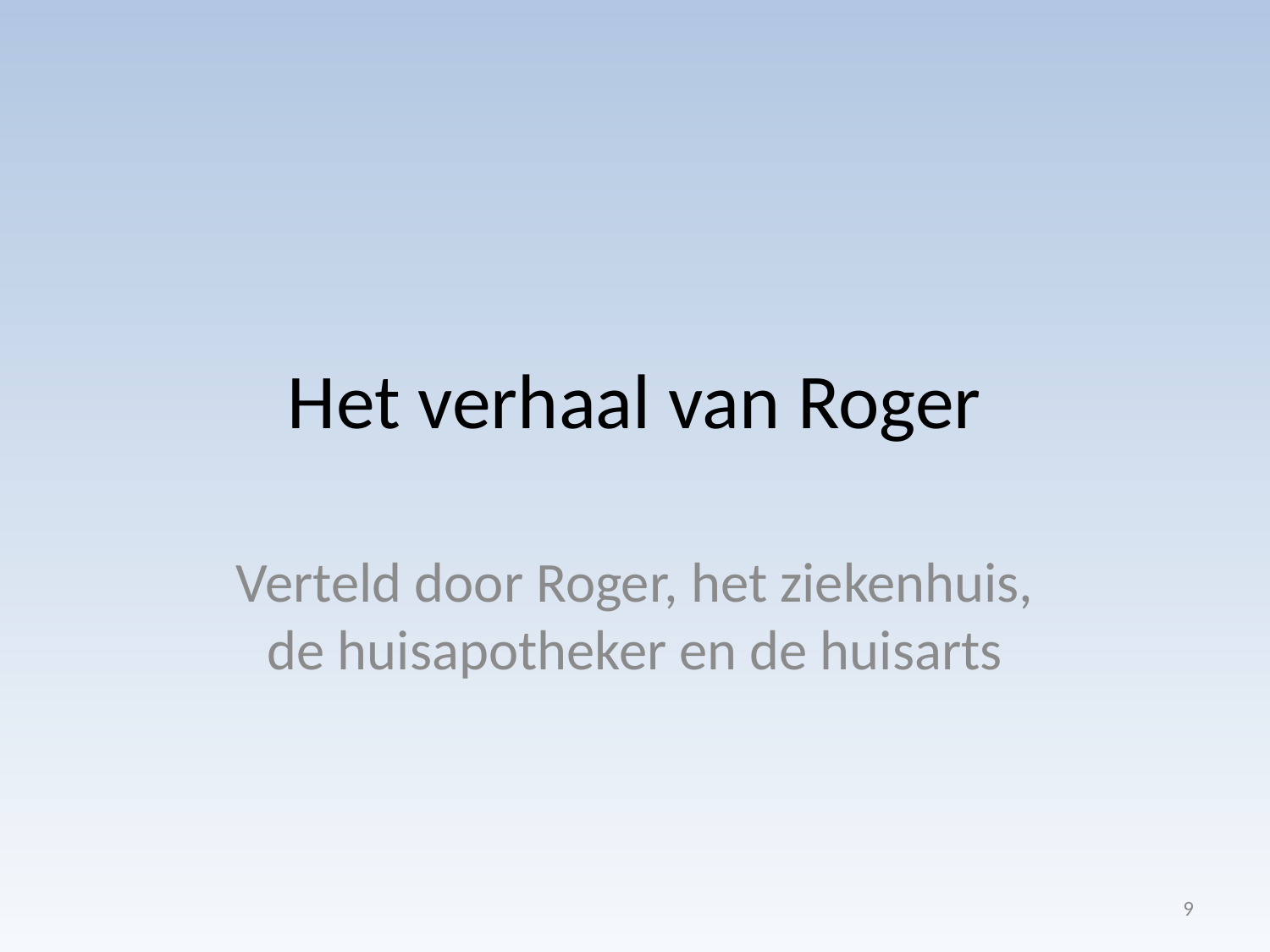

# Het verhaal van Roger
Verteld door Roger, het ziekenhuis, de huisapotheker en de huisarts
9